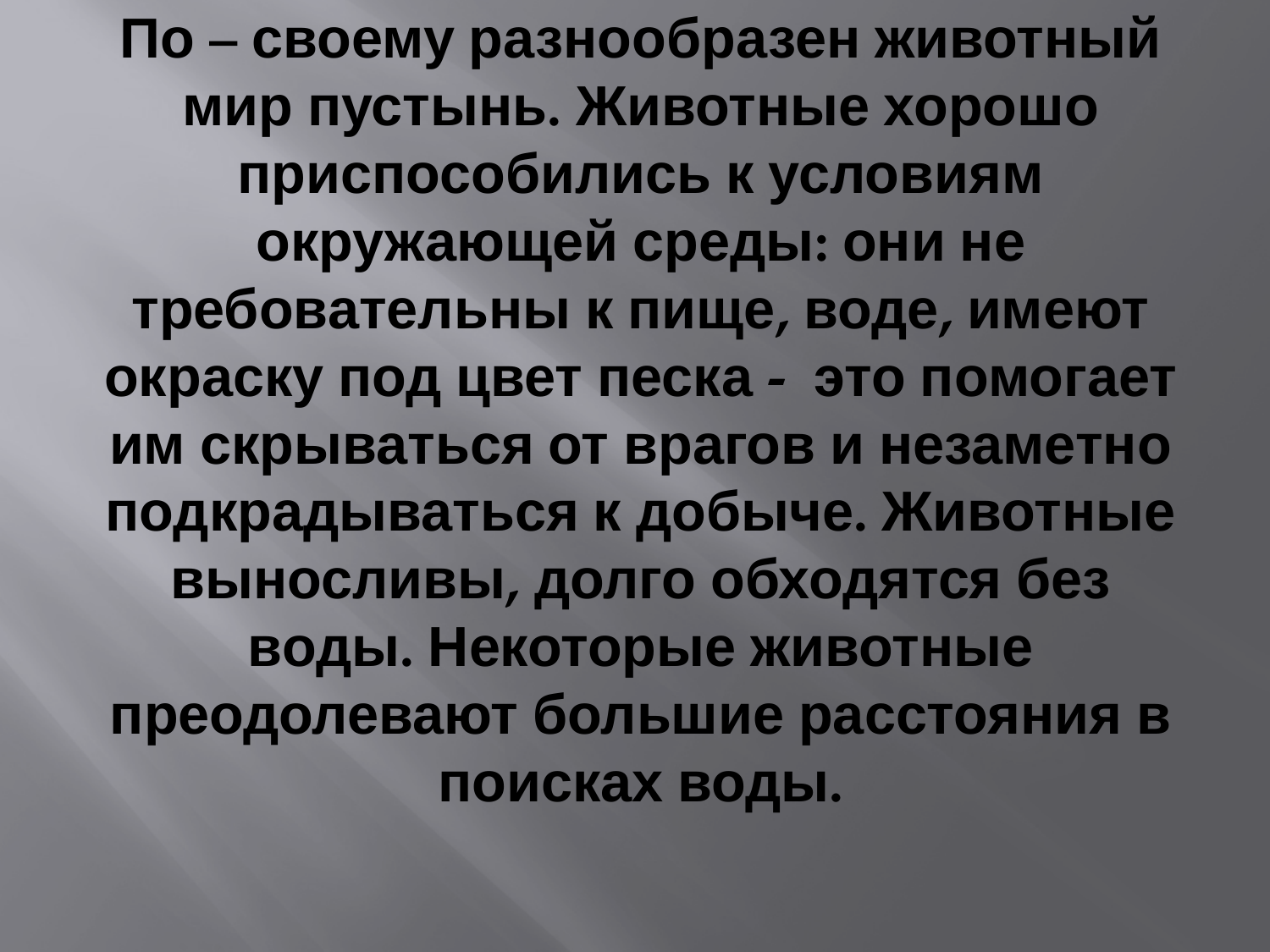

# По – своему разнообразен животный мир пустынь. Животные хорошо приспособились к условиям окружающей среды: они не требовательны к пище, воде, имеют окраску под цвет песка -  это помогает им скрываться от врагов и незаметно подкрадываться к добыче. Животные выносливы, долго обходятся без воды. Некоторые животные преодолевают большие расстояния в поисках воды.